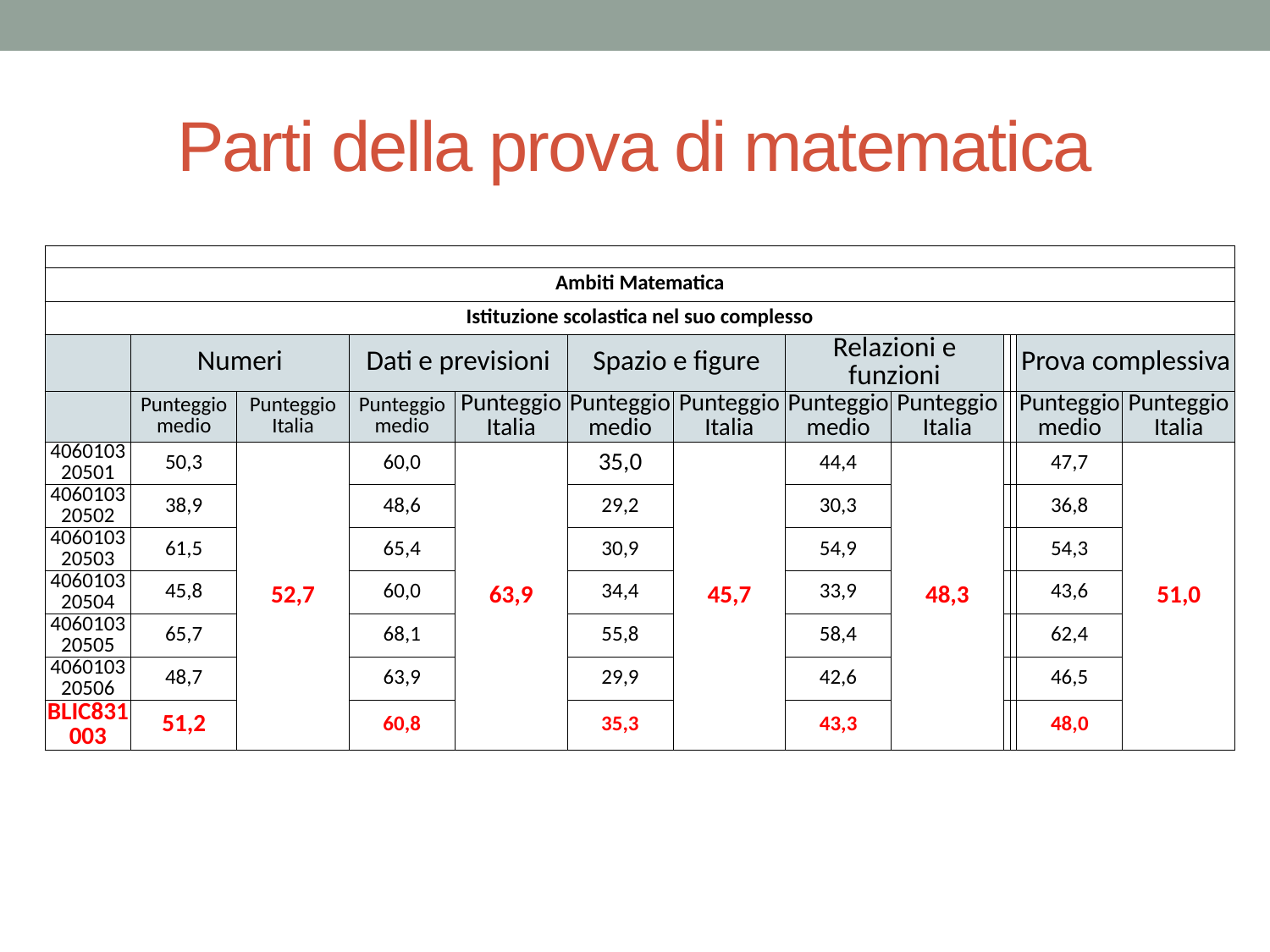

# Parti della prova di matematica
|  |  |  |  |  |  |  |  |  |  |  |  |  |
| --- | --- | --- | --- | --- | --- | --- | --- | --- | --- | --- | --- | --- |
| Ambiti Matematica |  |  |  |  |  |  |  |  |  |  |  |  |
| Istituzione scolastica nel suo complesso |  |  |  |  |  |  |  |  |  |  |  |  |
|  | Numeri |  | Dati e previsioni |  | Spazio e figure |  | Relazioni e funzioni |  |  |  | Prova complessiva |  |
|  | Punteggio medio | Punteggio Italia | Punteggio medio | Punteggio Italia | Punteggio medio | Punteggio Italia | Punteggio medio | Punteggio Italia |  |  | Punteggio medio | Punteggio Italia |
| 406010320501 | 50,3 | 52,7 | 60,0 | 63,9 | 35,0 | 45,7 | 44,4 | 48,3 |  |  | 47,7 | 51,0 |
| 406010320502 | 38,9 |  | 48,6 |  | 29,2 |  | 30,3 |  |  |  | 36,8 |  |
| 406010320503 | 61,5 |  | 65,4 |  | 30,9 |  | 54,9 |  |  |  | 54,3 |  |
| 406010320504 | 45,8 |  | 60,0 |  | 34,4 |  | 33,9 |  |  |  | 43,6 |  |
| 406010320505 | 65,7 |  | 68,1 |  | 55,8 |  | 58,4 |  |  |  | 62,4 |  |
| 406010320506 | 48,7 |  | 63,9 |  | 29,9 |  | 42,6 |  |  |  | 46,5 |  |
| BLIC831003 | 51,2 |  | 60,8 |  | 35,3 |  | 43,3 |  |  |  | 48,0 |  |